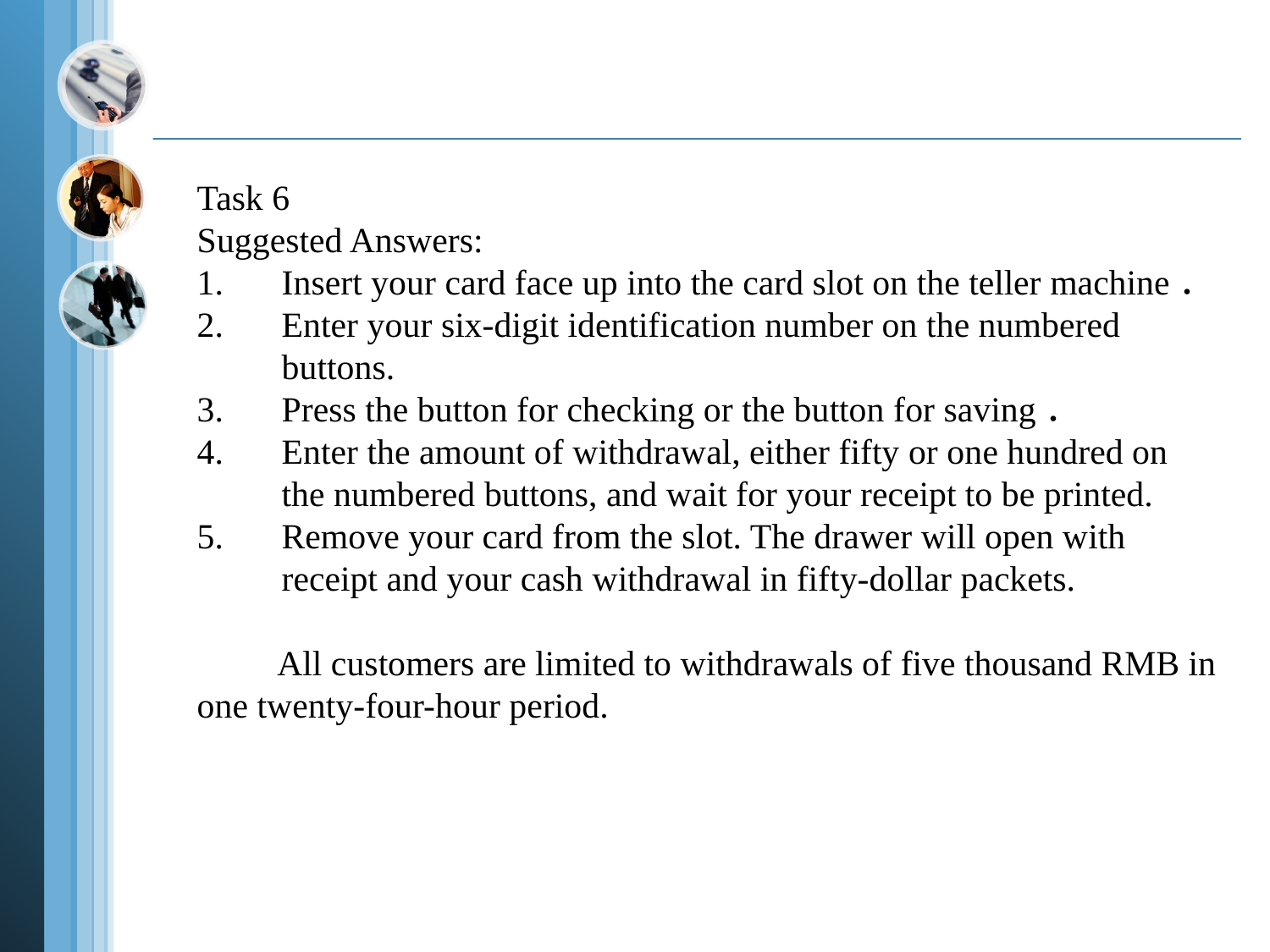

Task 6
Suggested Answers:
Insert your card face up into the card slot on the teller machine．
Enter your six-digit identification number on the numbered buttons.
Press the button for checking or the button for saving．
Enter the amount of withdrawal, either fifty or one hundred on the numbered buttons, and wait for your receipt to be printed.
Remove your card from the slot. The drawer will open with receipt and your cash withdrawal in fifty-dollar packets.

         All customers are limited to withdrawals of five thousand RMB in
one twenty-four-hour period.